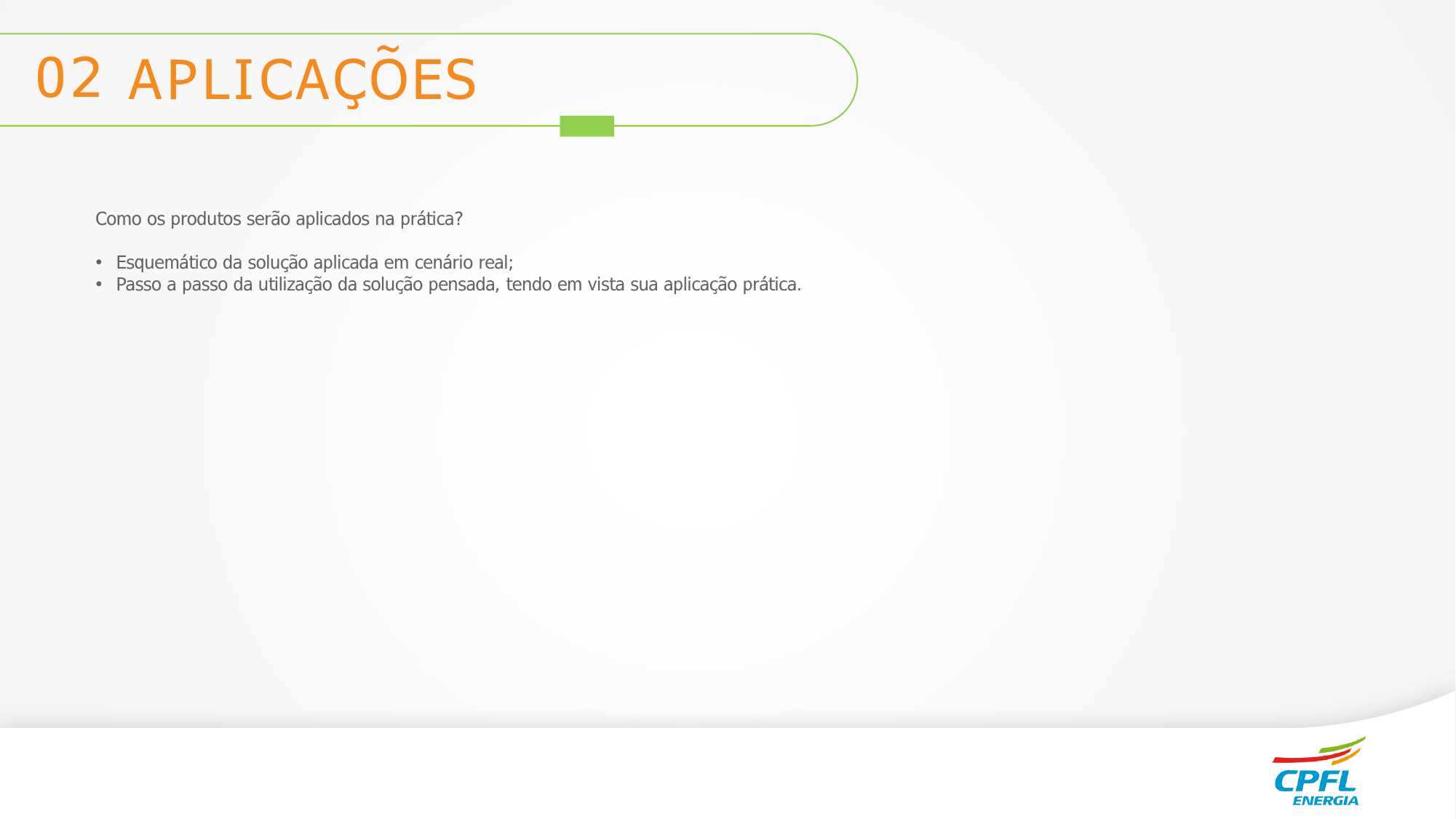

02
APLICAÇÕES

Como os produtos serão aplicados na prática?

Esquemático da solução aplicada em cenário real;
Passo a passo da utilização da solução pensada, tendo em vista sua aplicação prática.